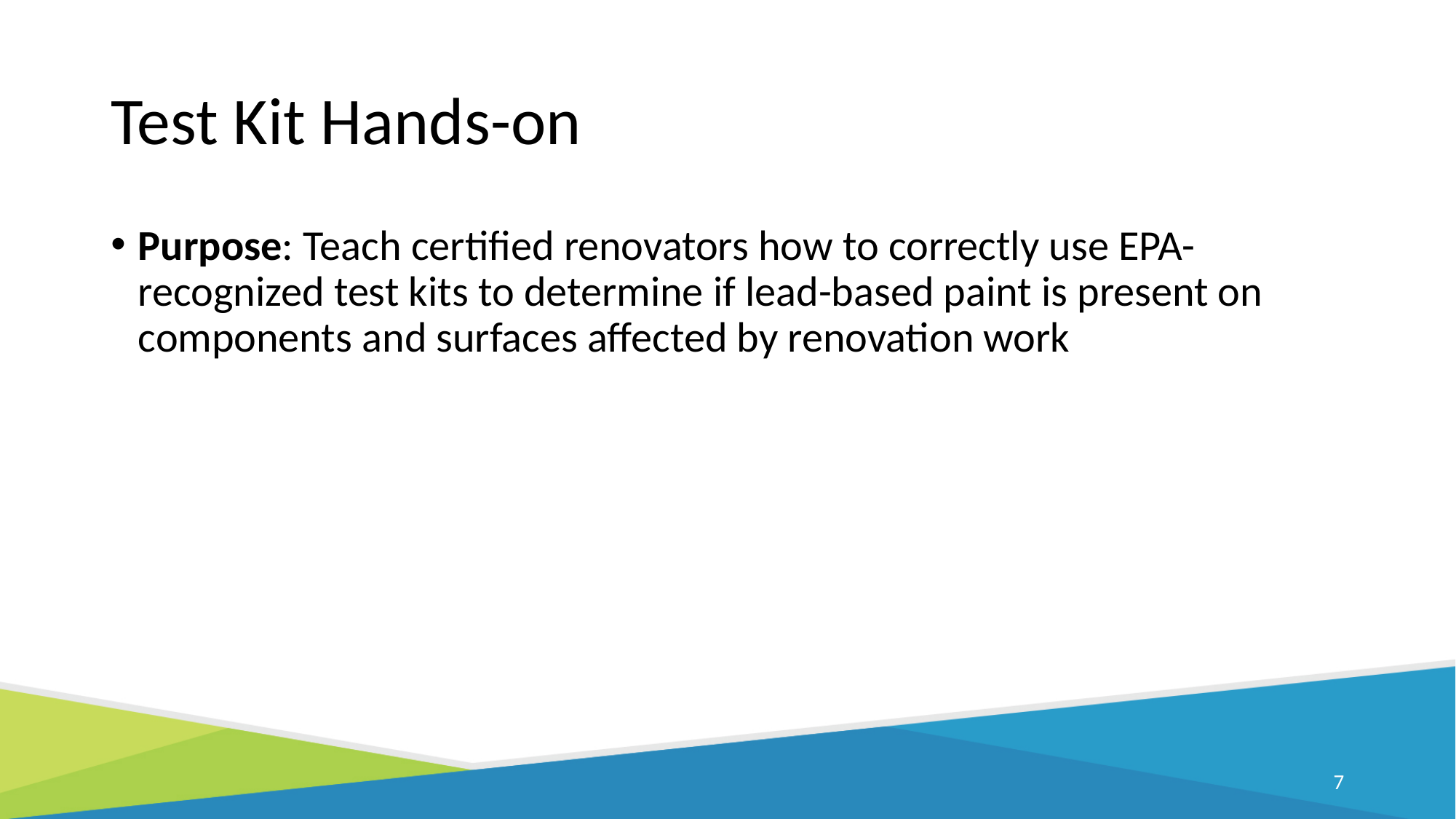

# Test Kit Hands-on
Purpose: Teach certified renovators how to correctly use EPA-recognized test kits to determine if lead-based paint is present on components and surfaces affected by renovation work

7